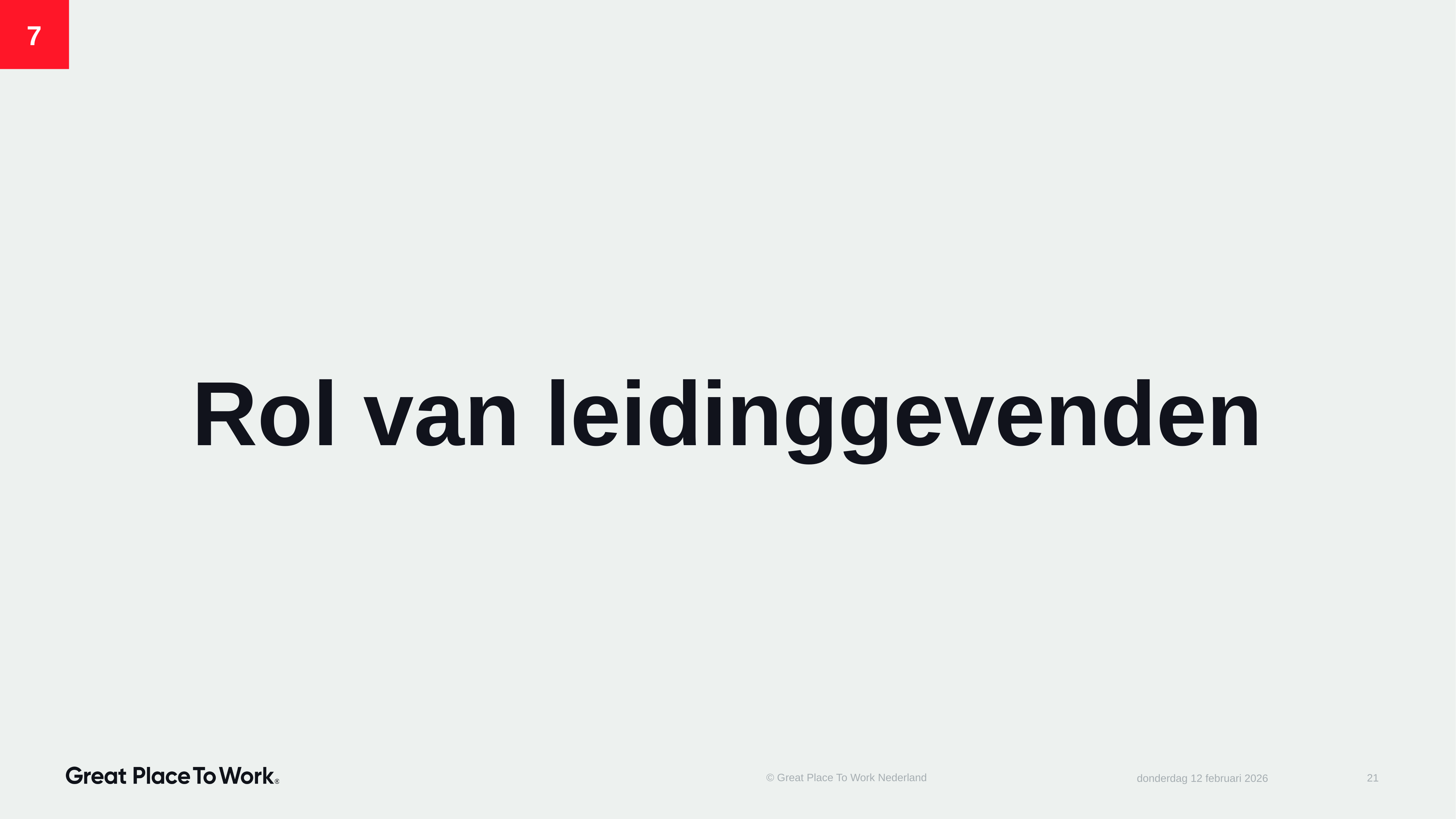

7
Rol van leidinggevenden
© Great Place To Work Nederland
21
donderdag 12 februari 2026